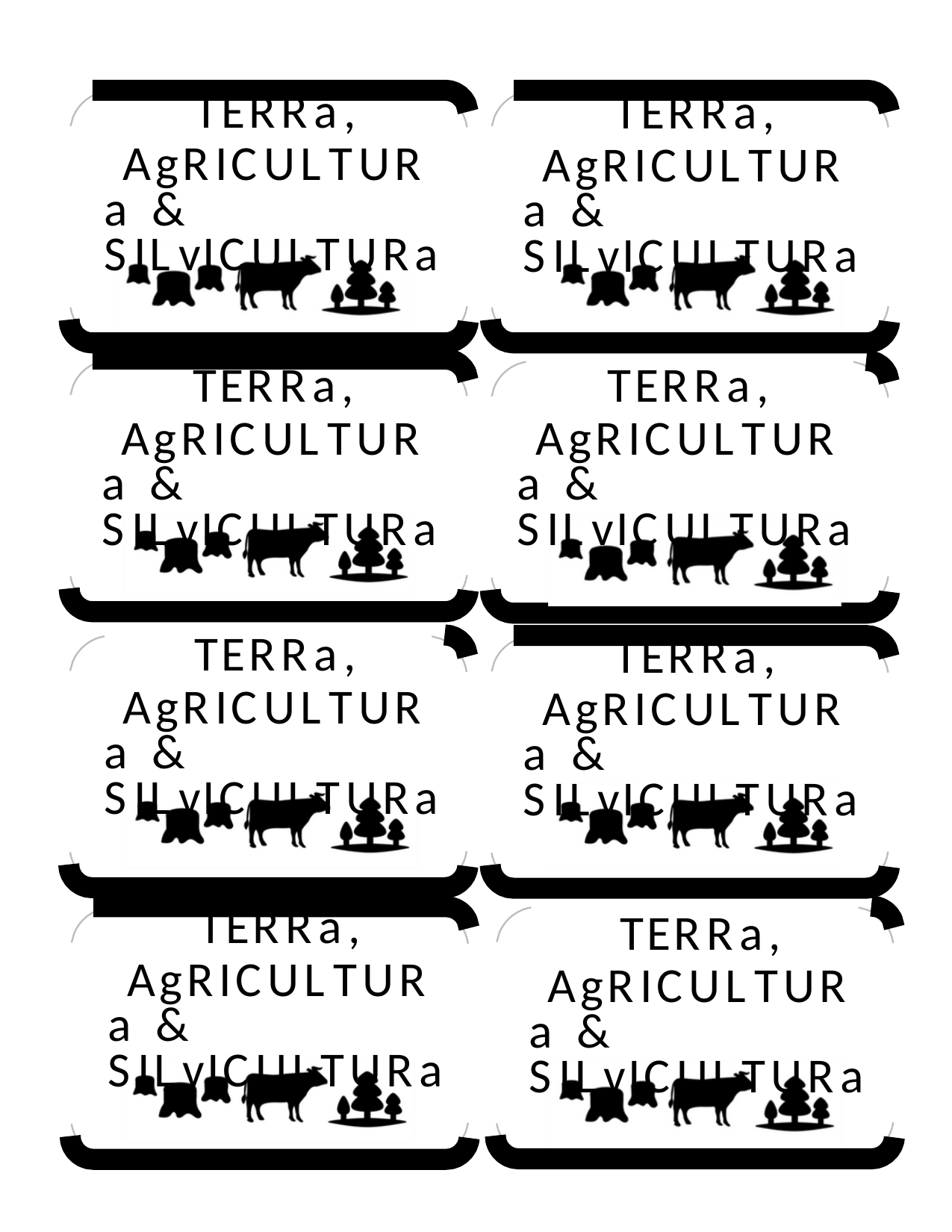

TErra,
Agricultura & Silvicultura
TErra,
Agricultura & Silvicultura
TErra,
Agricultura & Silvicultura
TErra,
Agricultura & Silvicultura
TErra,
Agricultura & Silvicultura
TErra,
Agricultura & Silvicultura
TErra,
Agricultura & Silvicultura
TErra,
Agricultura & Silvicultura